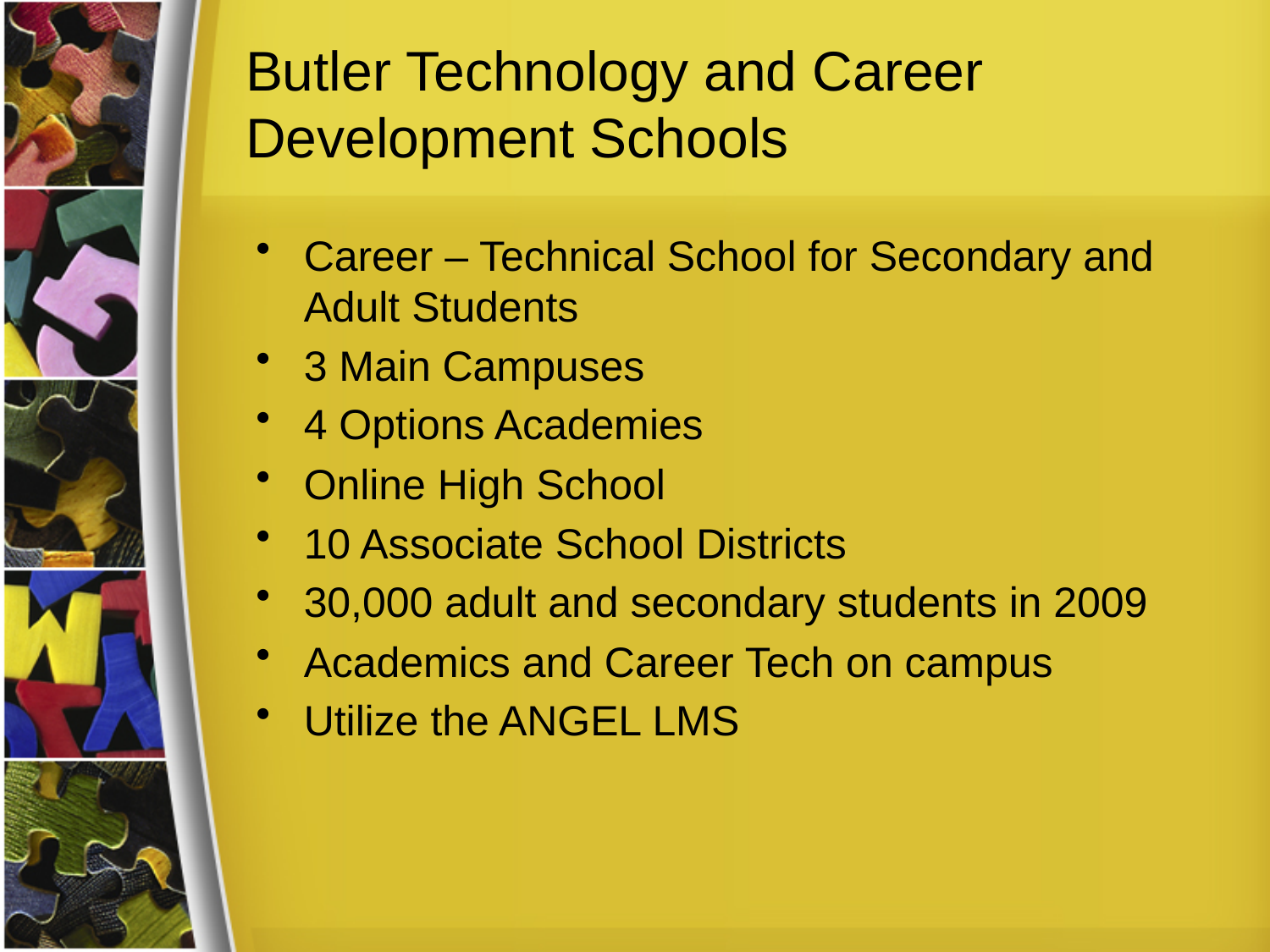

# Butler Technology and Career Development Schools
Career – Technical School for Secondary and Adult Students
3 Main Campuses
4 Options Academies
Online High School
10 Associate School Districts
30,000 adult and secondary students in 2009
Academics and Career Tech on campus
Utilize the ANGEL LMS